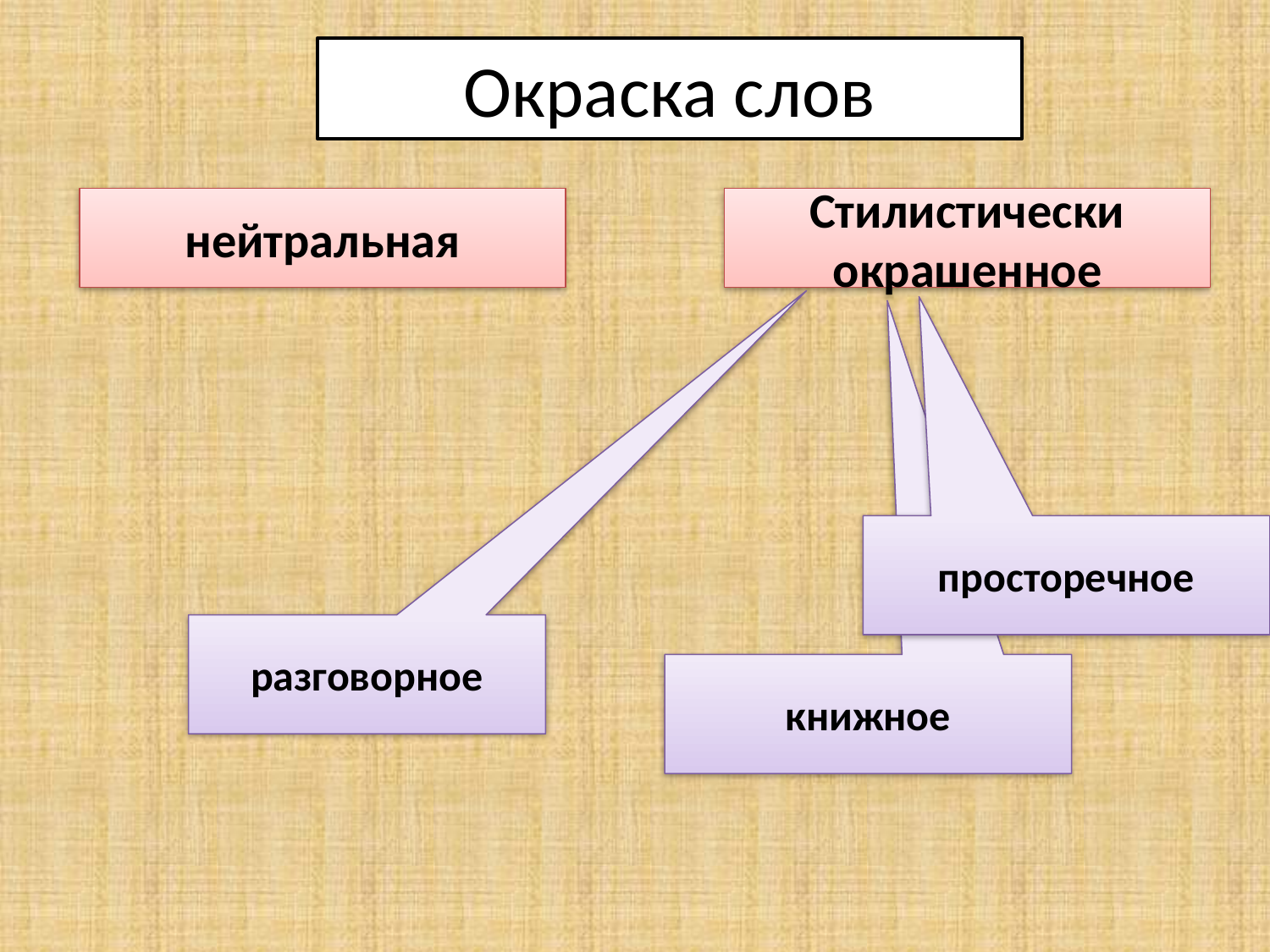

# Окраска слов
нейтральная
Стилистически окрашенное
просторечное
разговорное
книжное